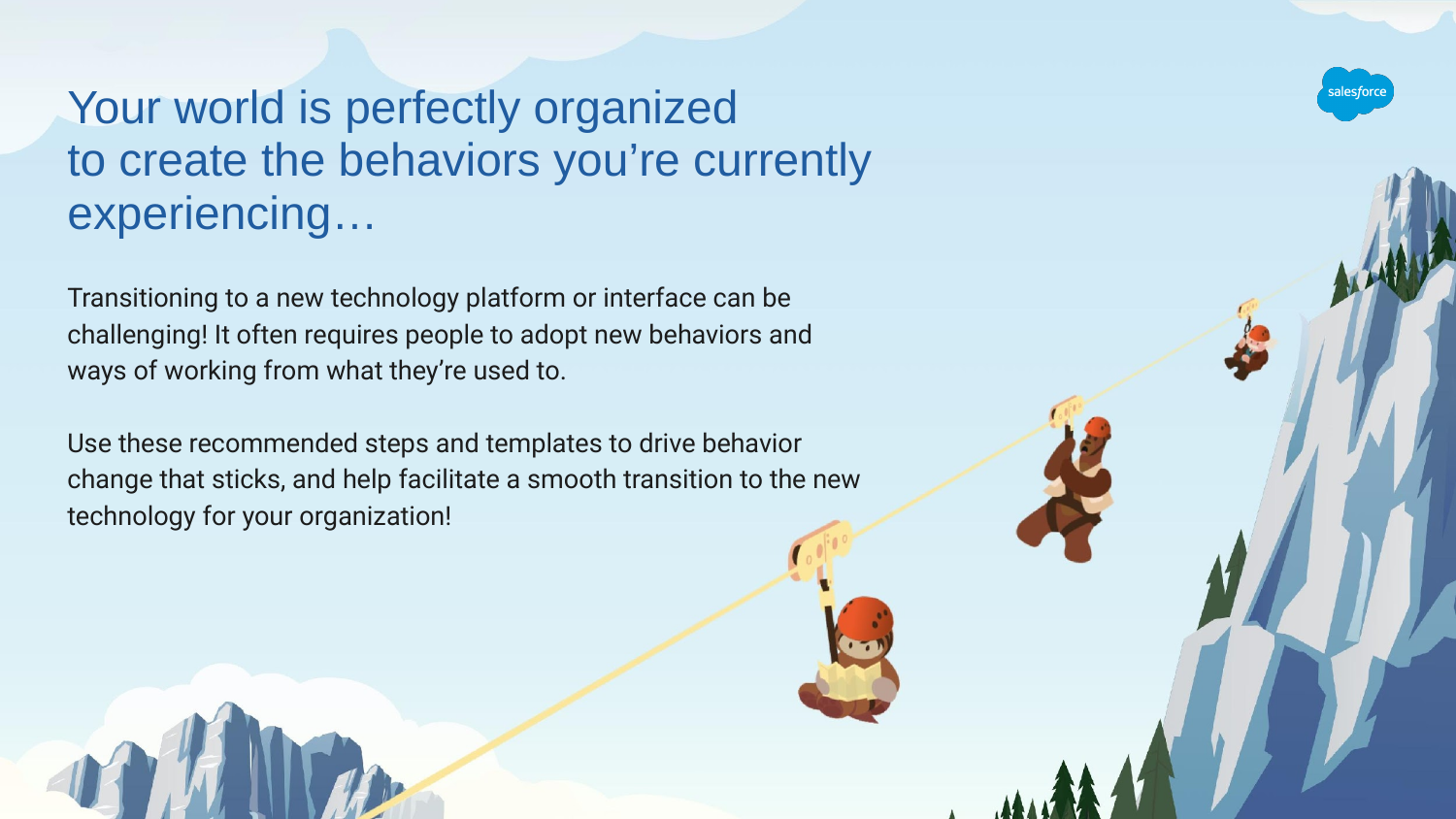

# Your world is perfectly organized
to create the behaviors you’re currently experiencing…
Transitioning to a new technology platform or interface can be challenging! It often requires people to adopt new behaviors and ways of working from what they’re used to.
Use these recommended steps and templates to drive behavior change that sticks, and help facilitate a smooth transition to the new technology for your organization!